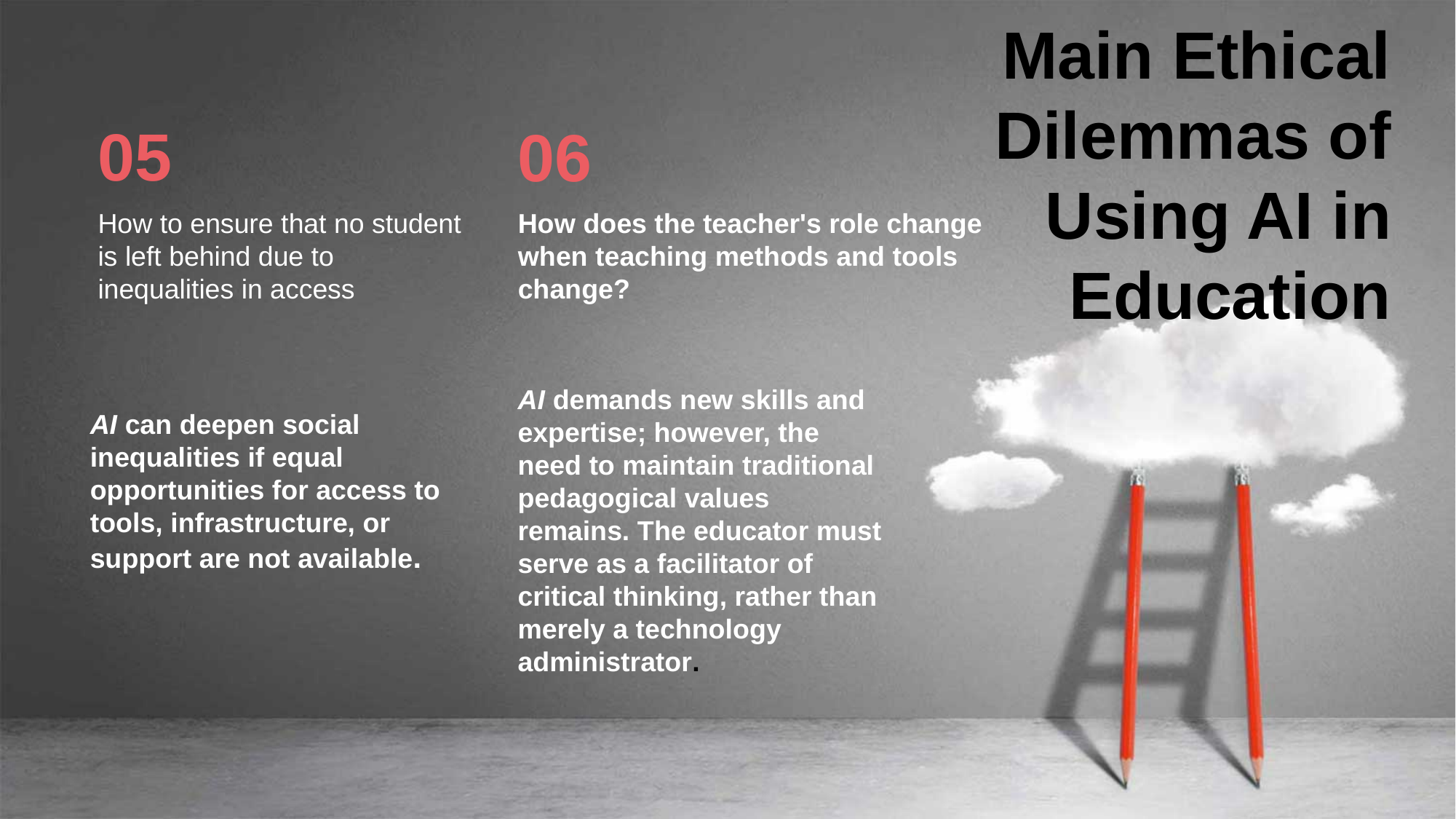

Main Ethical Dilemmas of Using AΙ in Education

05
06
How to ensure that no student is left behind due to inequalities in access
How does the teacher's role change when teaching methods and tools change?
AI demands new skills and expertise; however, the need to maintain traditional pedagogical values remains. The educator must serve as a facilitator of critical thinking, rather than merely a technology administrator.
AI can deepen social inequalities if equal opportunities for access to tools, infrastructure, or support are not available.